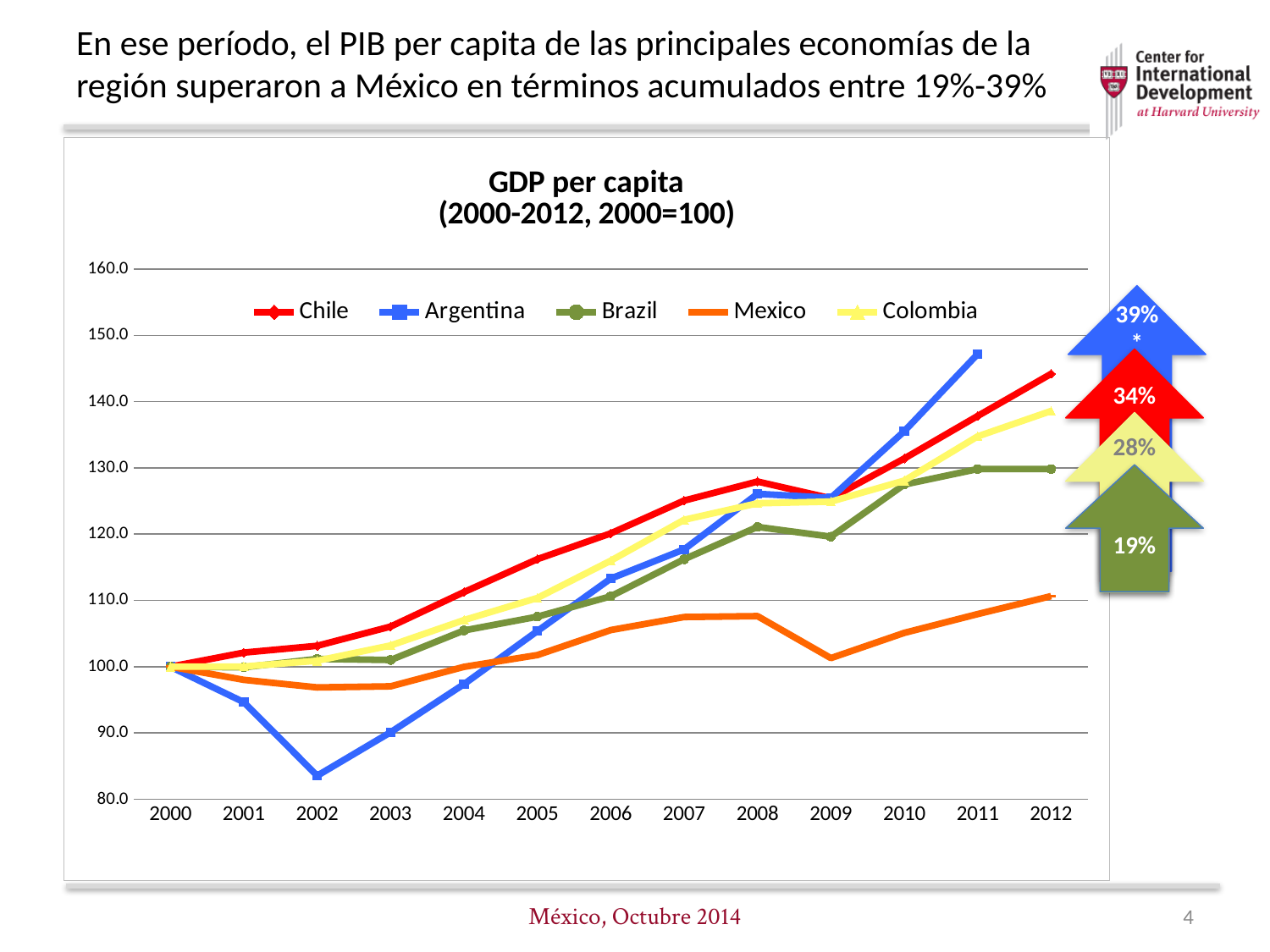

# En ese período, el PIB per capita de las principales economías de la región superaron a México en términos acumulados entre 19%-39%

### Chart: GDP per capita
(2000-2012, 2000=100)

| Category | Chile | Argentina | Brazil | Mexico | Colombia |
|---|---|---|---|---|---|
| 2000.0 | 100.0 | 100.0 | 100.0 | 100.0 | 100.0 |
| 2001.0 | 102.1264089566876 | 94.64150716396756 | 99.9046441867113 | 98.0109951400184 | 100.0216564629193 |
| 2002.0 | 103.1506473018557 | 83.53700563686988 | 101.1714098314936 | 96.86779828870596 | 100.8902510156261 |
| 2003.0 | 106.0512744268521 | 90.09822054345786 | 101.0033111368544 | 97.03424019064316 | 103.2014804009996 |
| 2004.0 | 111.2575228749172 | 97.36604319410445 | 105.4647084005063 | 99.97641854317061 | 107.0295247503917 |
| 2005.0 | 116.2243331923304 | 105.3705753136896 | 107.547397759019 | 101.7521826818628 | 110.3634967416998 |
| 2006.0 | 120.1177891839841 | 113.2915125866512 | 110.6176234669942 | 105.5214901584039 | 115.9895247358388 |
| 2007.0 | 125.0713241742979 | 117.6989594278311 | 116.2097141295078 | 107.4887509677076 | 122.1627627049392 |
| 2008.0 | 127.9435535639431 | 126.086888883965 | 121.089775085381 | 107.6304259894919 | 124.6616526330938 |
| 2009.0 | 125.421168623678 | 125.4845406870366 | 119.6160891598927 | 101.2897913798895 | 124.9234826957722 |
| 2010.0 | 131.4191597636937 | 135.5385914316935 | 127.4946752344933 | 105.1002923169242 | 128.089146405648 |
| 2011.0 | 137.8407239175081 | 147.1894685653445 | 129.8312183763485 | 107.935401541406 | 134.7615320399759 |
| 2012.0 | 144.1956202703235 | None | 129.8297763702843 | 110.6422648968974 | 138.5971741908625 |
39%*

34%

28%

19%
México, Octubre 2014
4